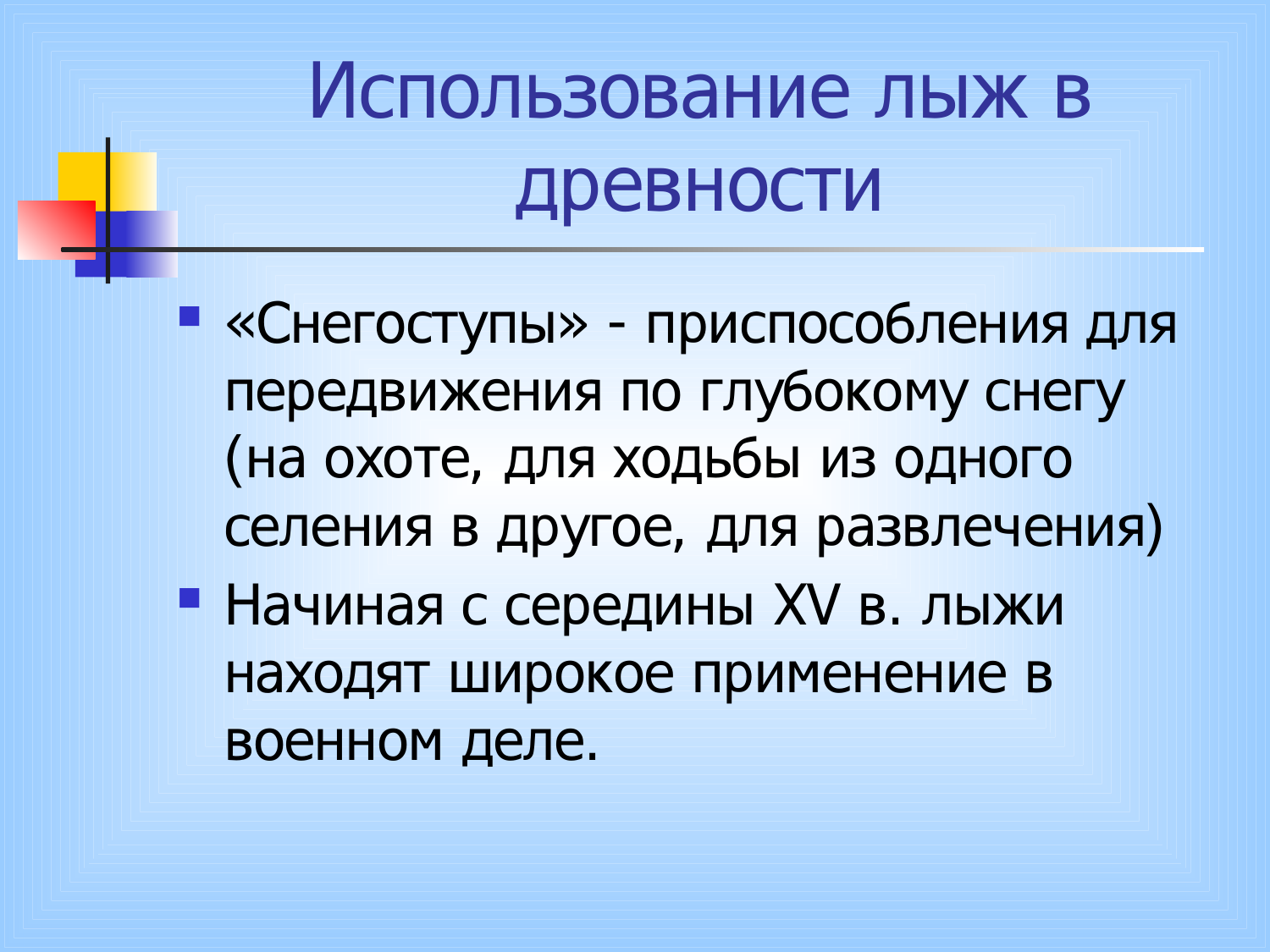

# Использование лыж в древности
«Снегоступы» - приспособления для передвижения по глубокому снегу  (на охоте, для ходьбы из одного селения в другое, для развлечения)
Начиная с середины XV в. лыжи находят широкое применение в военном деле.